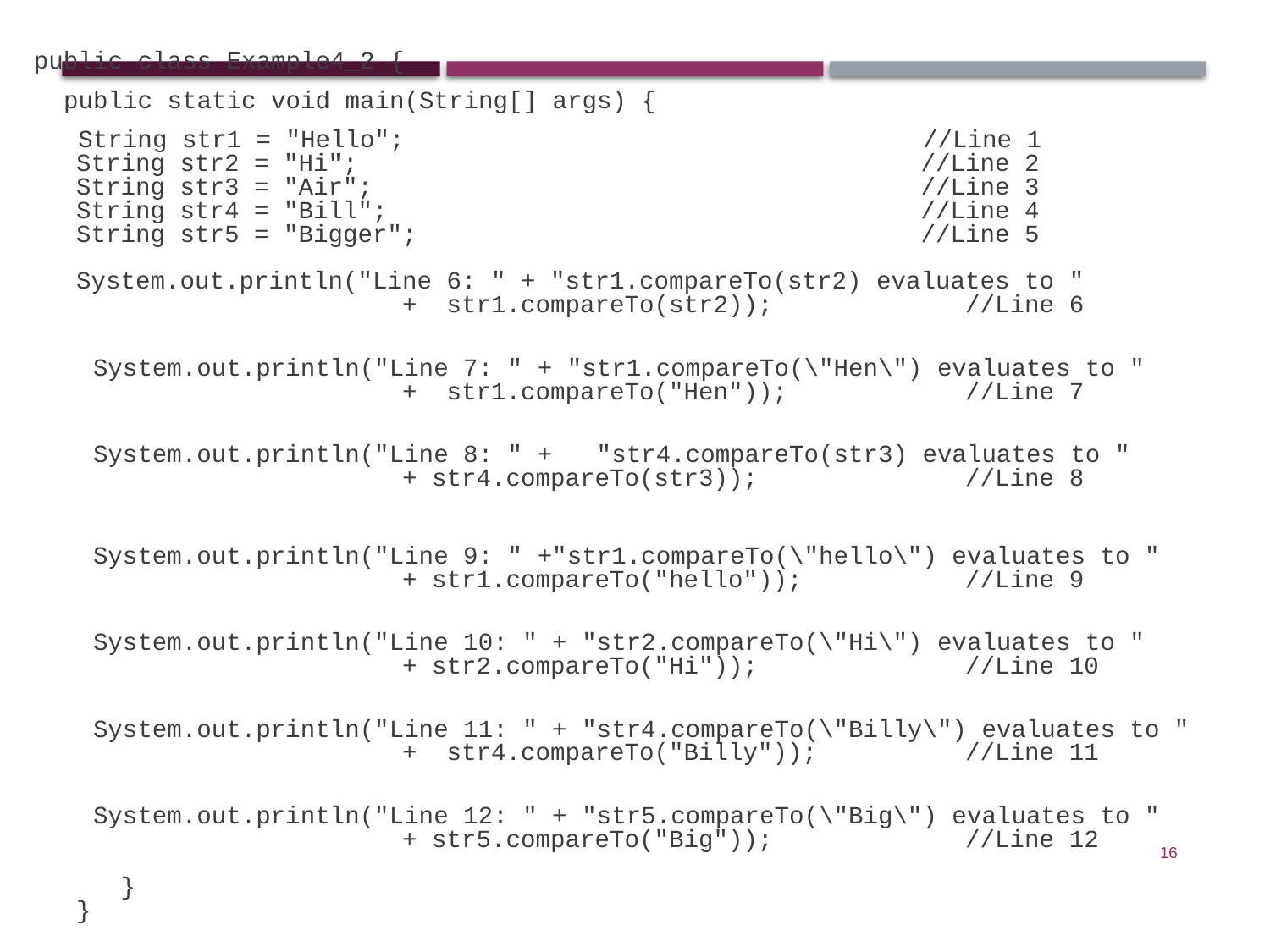

public class Example4_2 {
  public static void main(String[] args) {
   String str1 = "Hello";                                   //Line 1
String str2 = "Hi";                                      //Line 2
String str3 = "Air";                                     //Line 3
String str4 = "Bill";                                    //Line 4
String str5 = "Bigger";                                  //Line 5
System.out.println("Line 6: " + "str1.compareTo(str2) evaluates to "
                      +  str1.compareTo(str2));             //Line 6
    System.out.println("Line 7: " + "str1.compareTo(\"Hen\") evaluates to "
                      +  str1.compareTo("Hen"));            //Line 7
    System.out.println("Line 8: " +   "str4.compareTo(str3) evaluates to "
                      + str4.compareTo(str3));              //Line 8

    System.out.println("Line 9: " +"str1.compareTo(\"hello\") evaluates to "
                      + str1.compareTo("hello"));           //Line 9
    System.out.println("Line 10: " + "str2.compareTo(\"Hi\") evaluates to "
                      + str2.compareTo("Hi"));              //Line 10
    System.out.println("Line 11: " + "str4.compareTo(\"Billy\") evaluates to "
                      +  str4.compareTo("Billy"));          //Line 11
    System.out.println("Line 12: " + "str5.compareTo(\"Big\") evaluates to "
                      + str5.compareTo("Big"));             //Line 12
   }
}
16